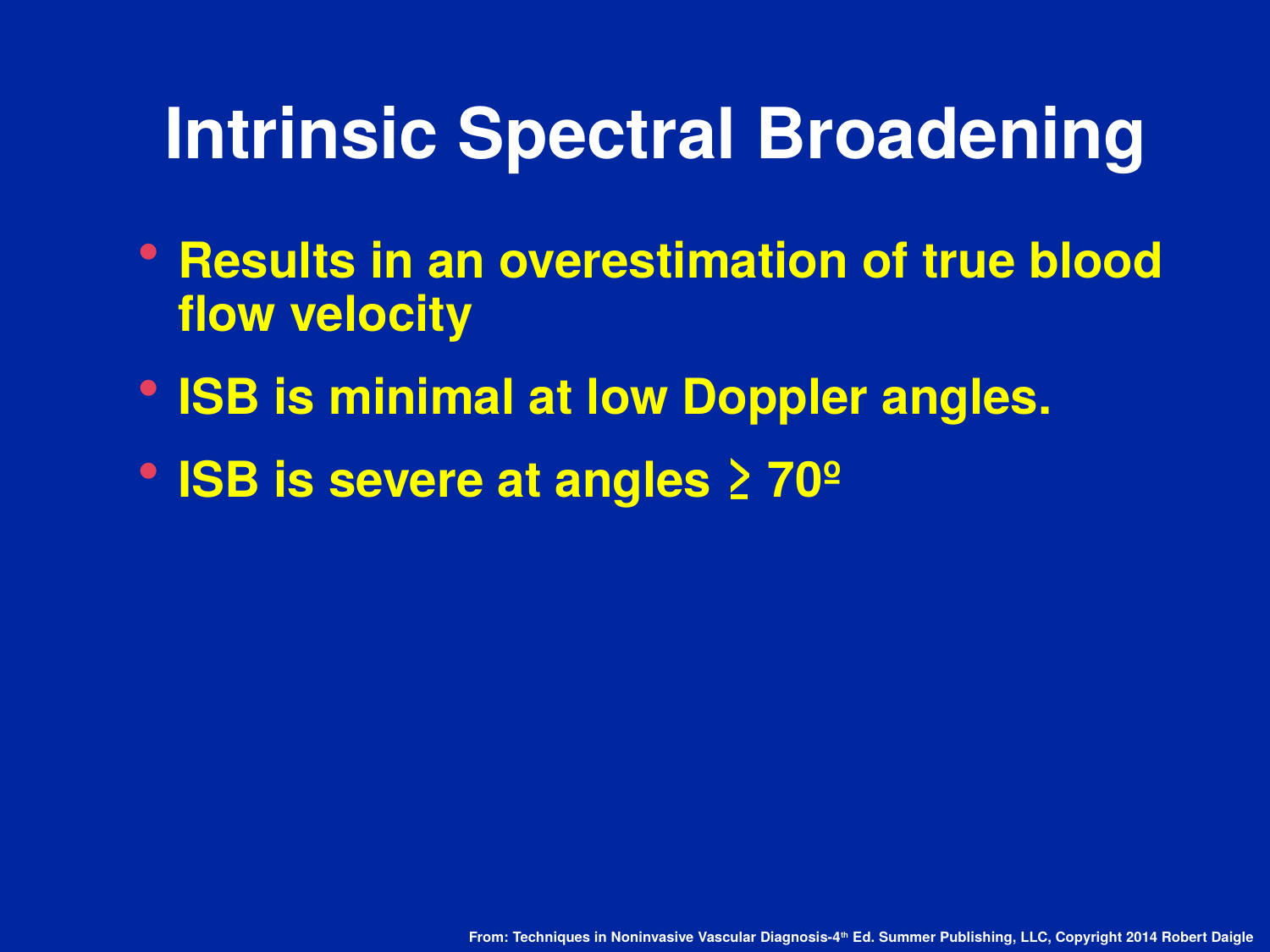

# Intrinsic Spectral Broadening
Results in an overestimation of true blood flow velocity
ISB is minimal at low Doppler angles.
ISB is severe at angles ≥ 70º